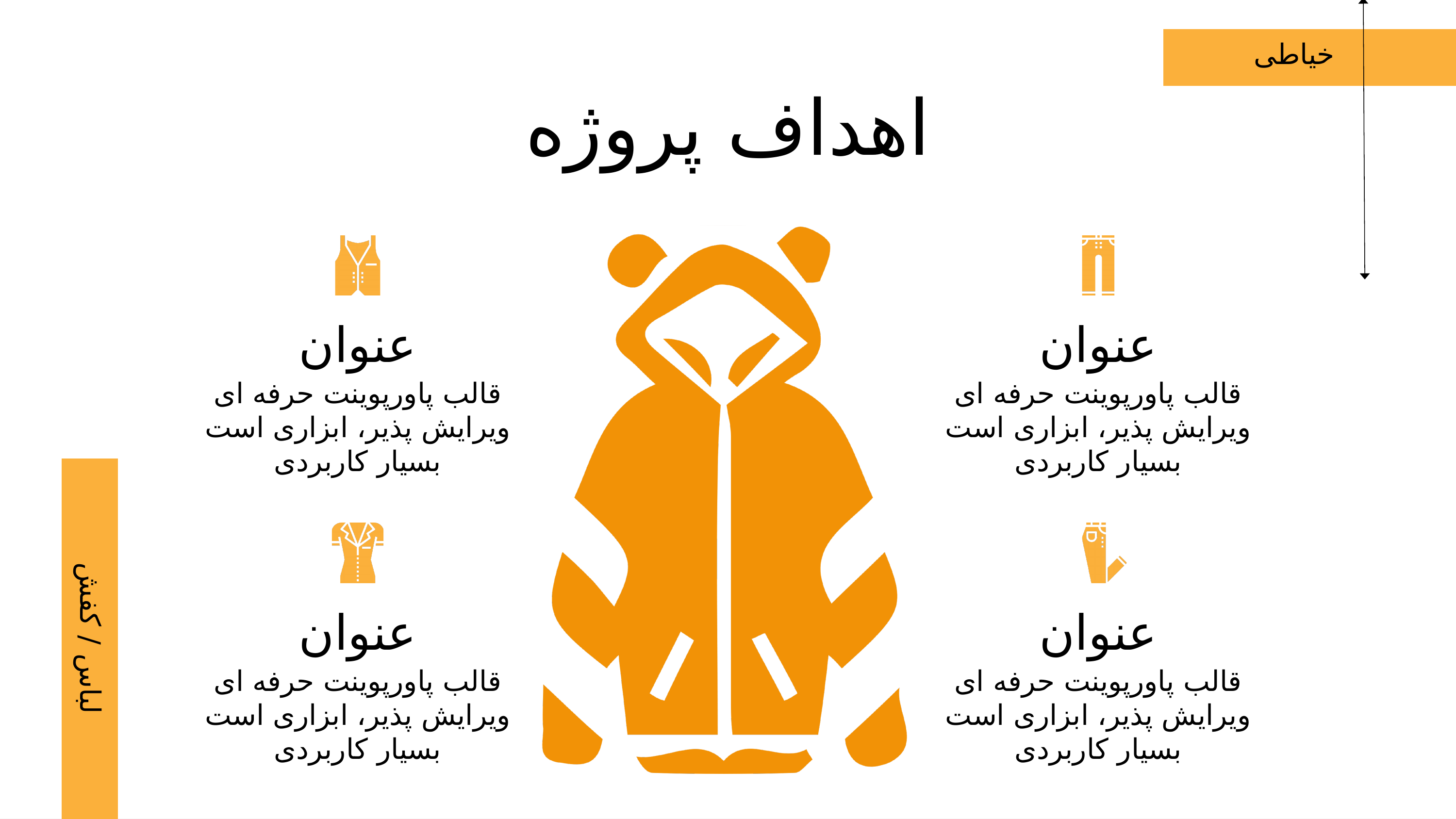

خیاطی
اهداف پروژه

عنوان
عنوان
قالب پاورپوینت حرفه ای ویرایش پذیر، ابزاری است بسیار کاربردی
قالب پاورپوینت حرفه ای ویرایش پذیر، ابزاری است بسیار کاربردی

عنوان
عنوان

لباس / کفش
قالب پاورپوینت حرفه ای ویرایش پذیر، ابزاری است بسیار کاربردی
قالب پاورپوینت حرفه ای ویرایش پذیر، ابزاری است بسیار کاربردی